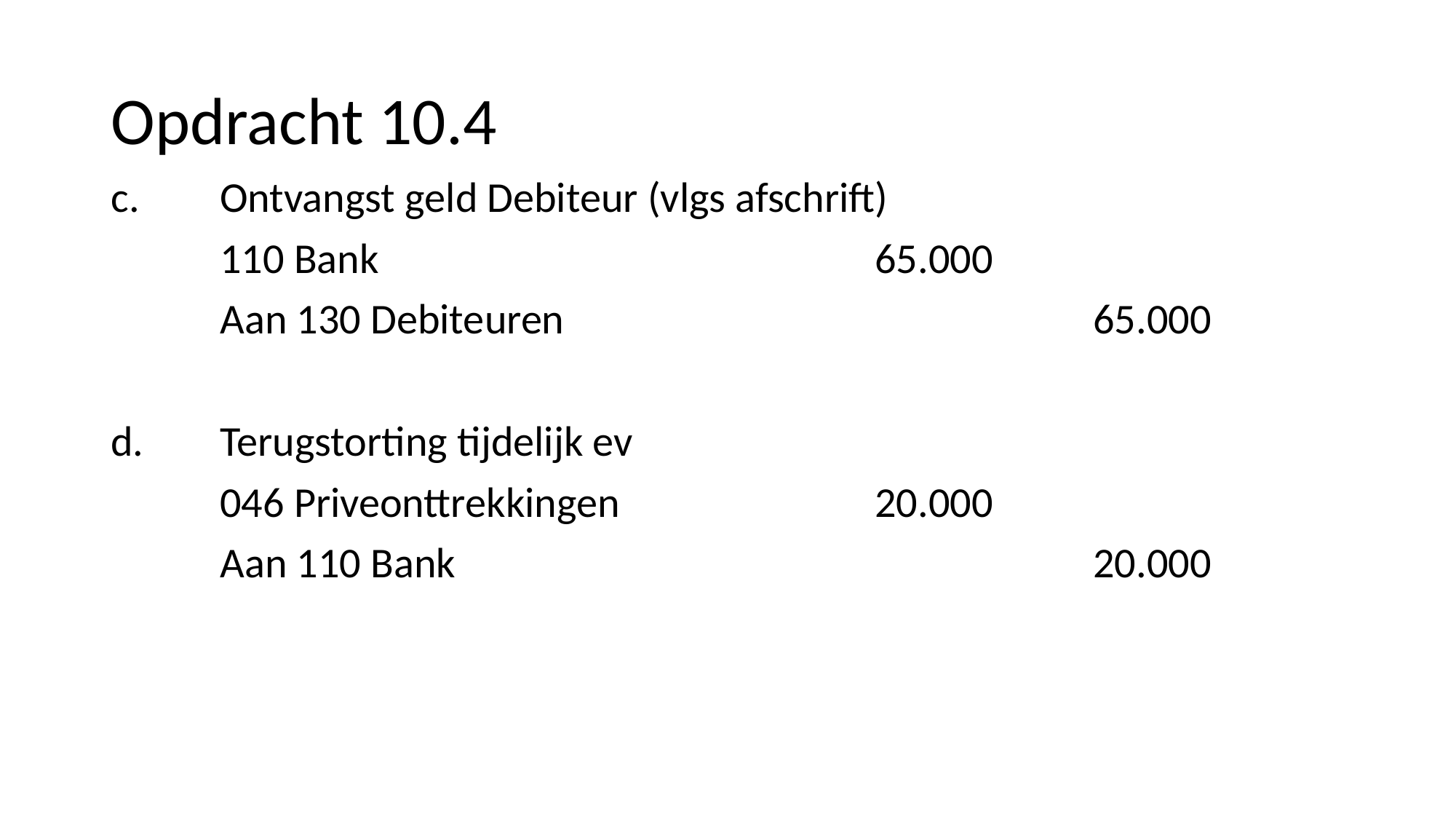

# Opdracht 10.4
c.	Ontvangst geld Debiteur (vlgs afschrift)
	110 Bank					65.000
	Aan 130 Debiteuren					65.000

d. 	Terugstorting tijdelijk ev
	046 Priveonttrekkingen			20.000
	Aan 110 Bank						20.000